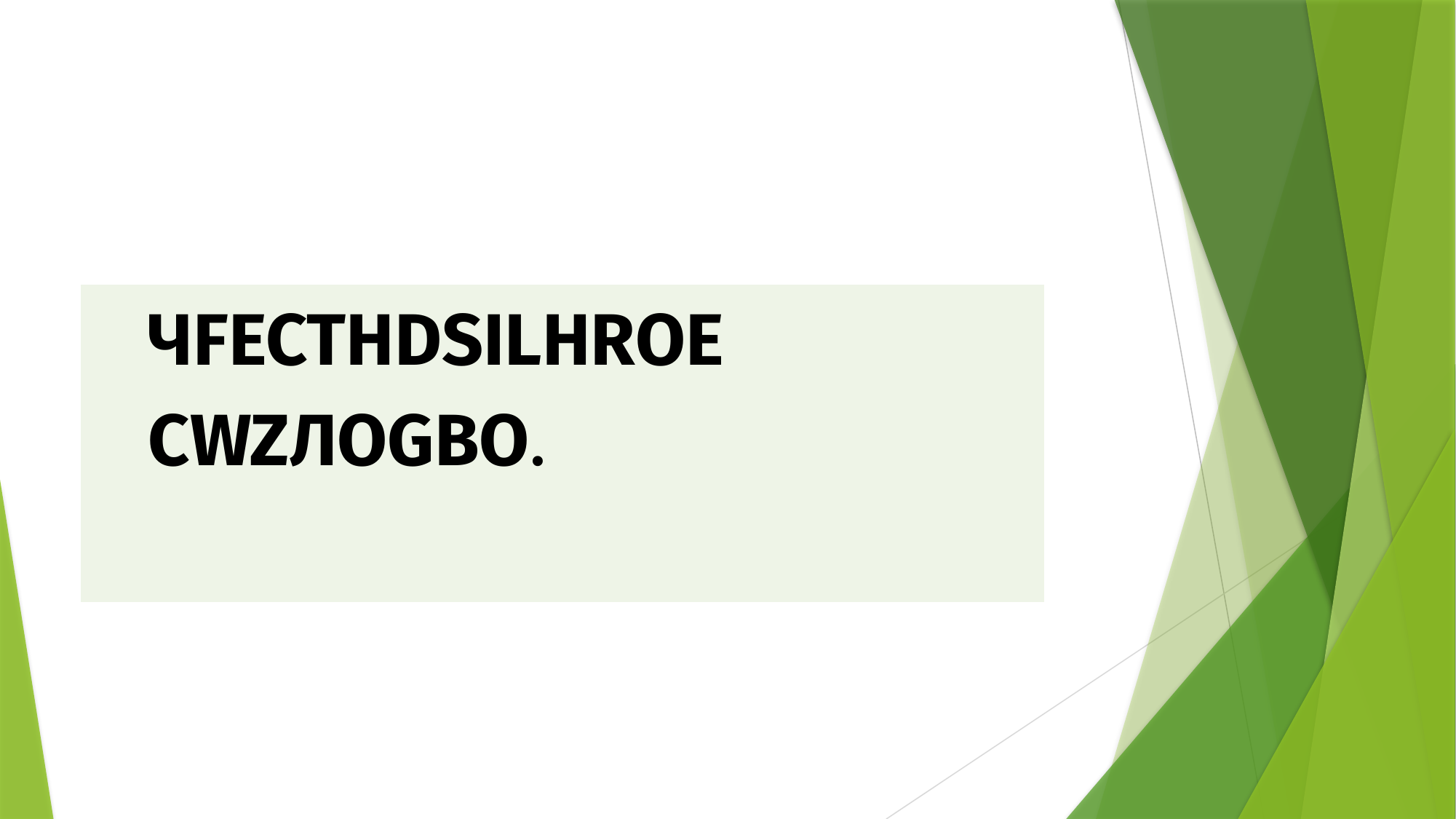

#
| ЧFЕСТНDSILНRОЕ СWZЛОGВО. |
| --- |